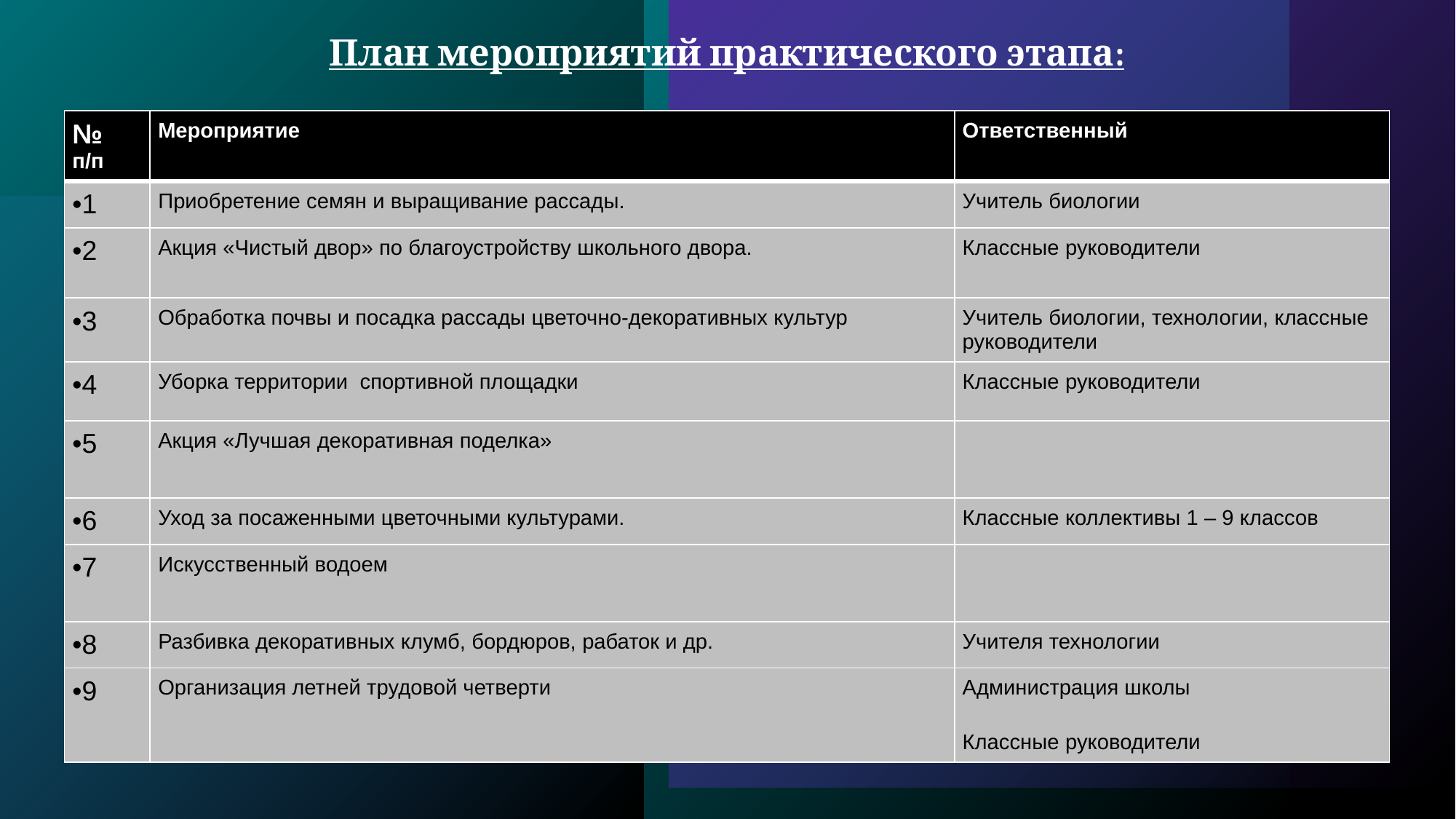

# План мероприятий практического этапа:

| № п/п | Мероприятие | Ответственный |
| --- | --- | --- |
| 1 | Приобретение семян и выращивание рассады. | Учитель биологии |
| 2 | Акция «Чистый двор» по благоустройству школьного двора. | Классные руководители |
| 3 | Обработка почвы и посадка рассады цветочно-декоративных культур | Учитель биологии, технологии, классные руководители |
| 4 | Уборка территории  спортивной площадки | Классные руководители |
| 5 | Акция «Лучшая декоративная поделка» |  |
| 6 | Уход за посаженными цветочными культурами. | Классные коллективы 1 – 9 классов |
| 7 | Искусственный водоем |  |
| 8 | Разбивка декоративных клумб, бордюров, рабаток и др. | Учителя технологии |
| 9 | Организация летней трудовой четверти | Администрация школы Классные руководители |